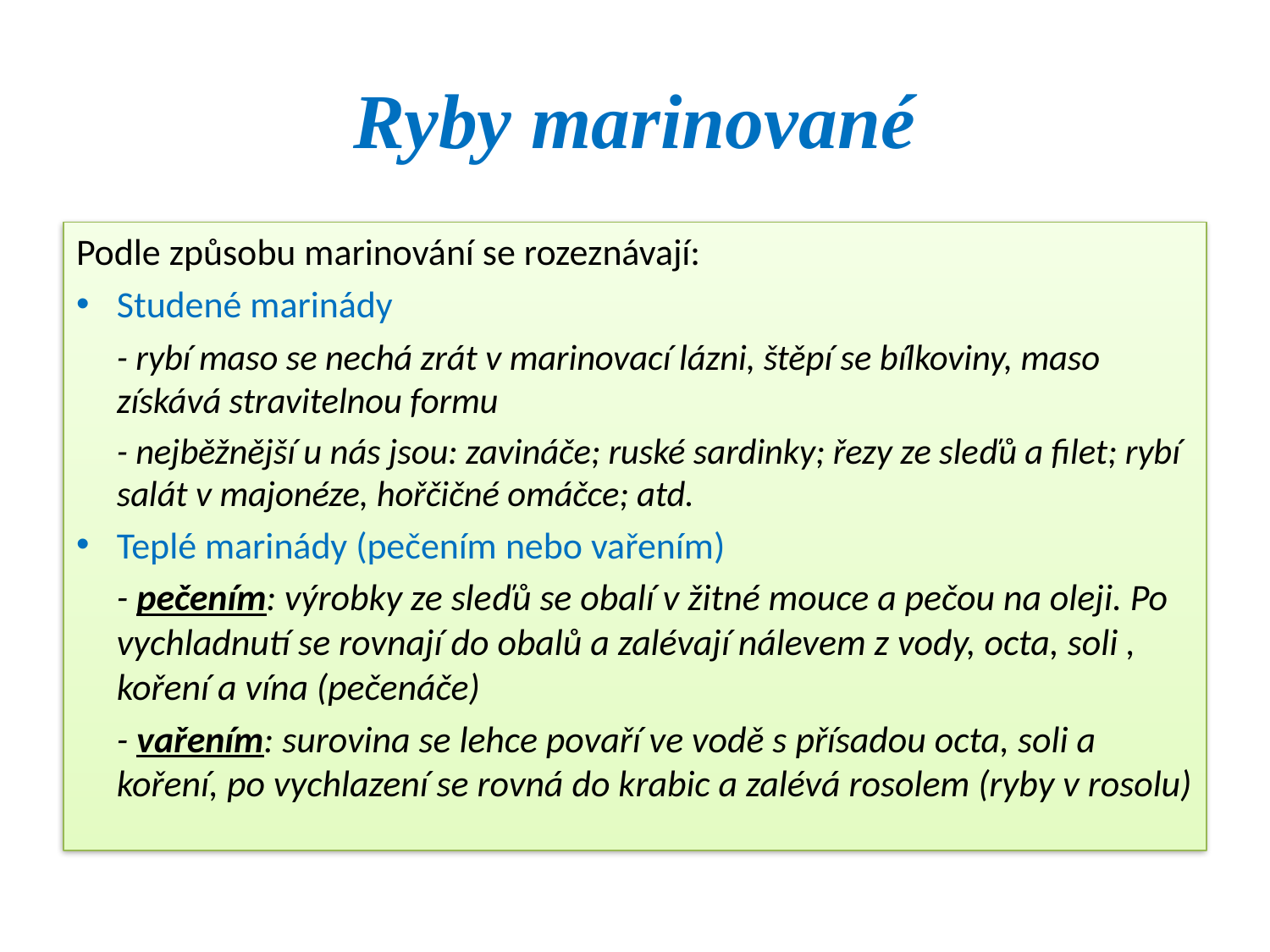

# Ryby marinované
Podle způsobu marinování se rozeznávají:
Studené marinády
	- rybí maso se nechá zrát v marinovací lázni, štěpí se bílkoviny, maso získává stravitelnou formu
	- nejběžnější u nás jsou: zavináče; ruské sardinky; řezy ze sleďů a filet; rybí salát v majonéze, hořčičné omáčce; atd.
Teplé marinády (pečením nebo vařením)
	- pečením: výrobky ze sleďů se obalí v žitné mouce a pečou na oleji. Po vychladnutí se rovnají do obalů a zalévají nálevem z vody, octa, soli , koření a vína (pečenáče)
	- vařením: surovina se lehce povaří ve vodě s přísadou octa, soli a koření, po vychlazení se rovná do krabic a zalévá rosolem (ryby v rosolu)